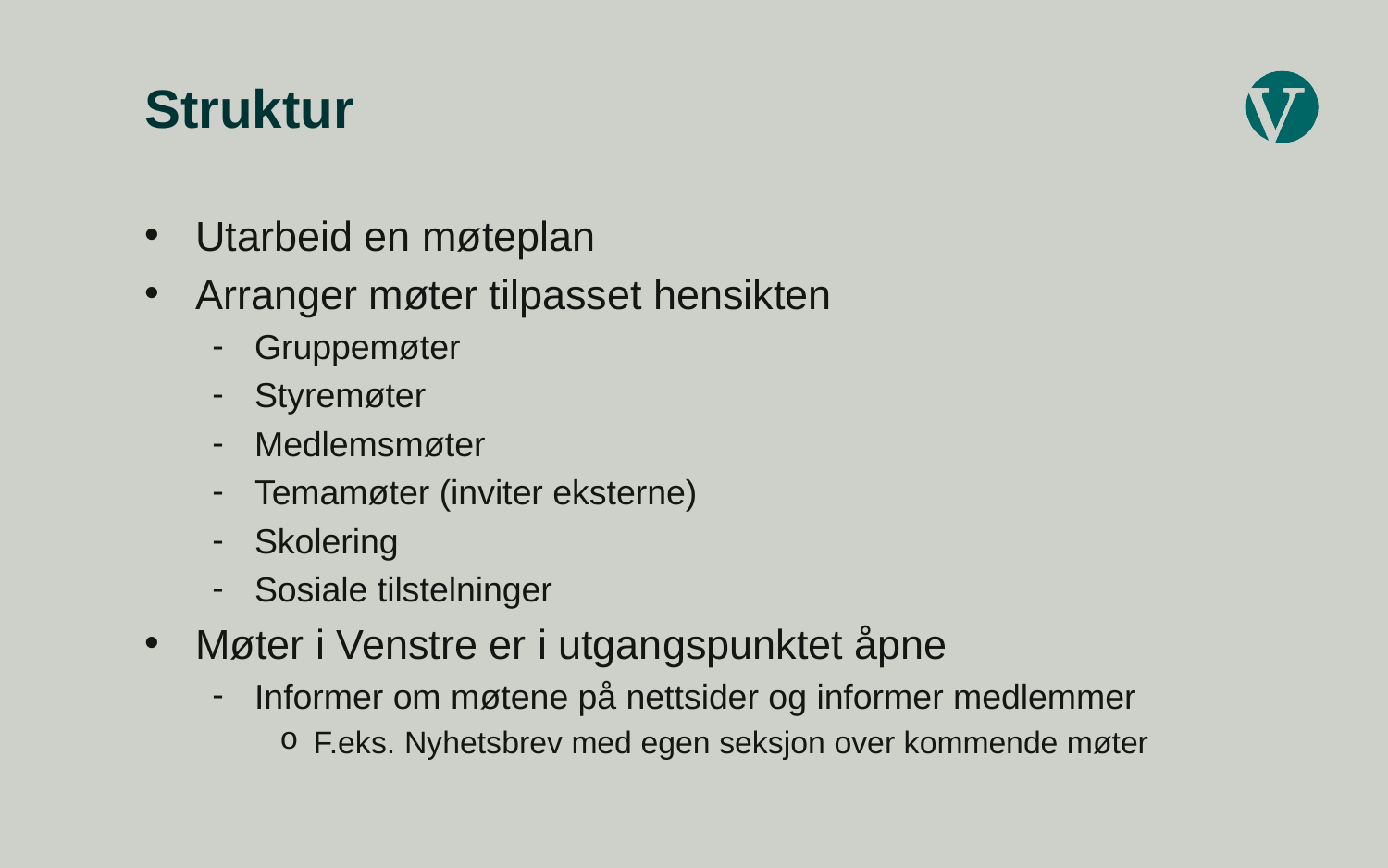

# Struktur
Utarbeid en møteplan
Arranger møter tilpasset hensikten
Gruppemøter
Styremøter
Medlemsmøter
Temamøter (inviter eksterne)
Skolering
Sosiale tilstelninger
Møter i Venstre er i utgangspunktet åpne
Informer om møtene på nettsider og informer medlemmer
F.eks. Nyhetsbrev med egen seksjon over kommende møter